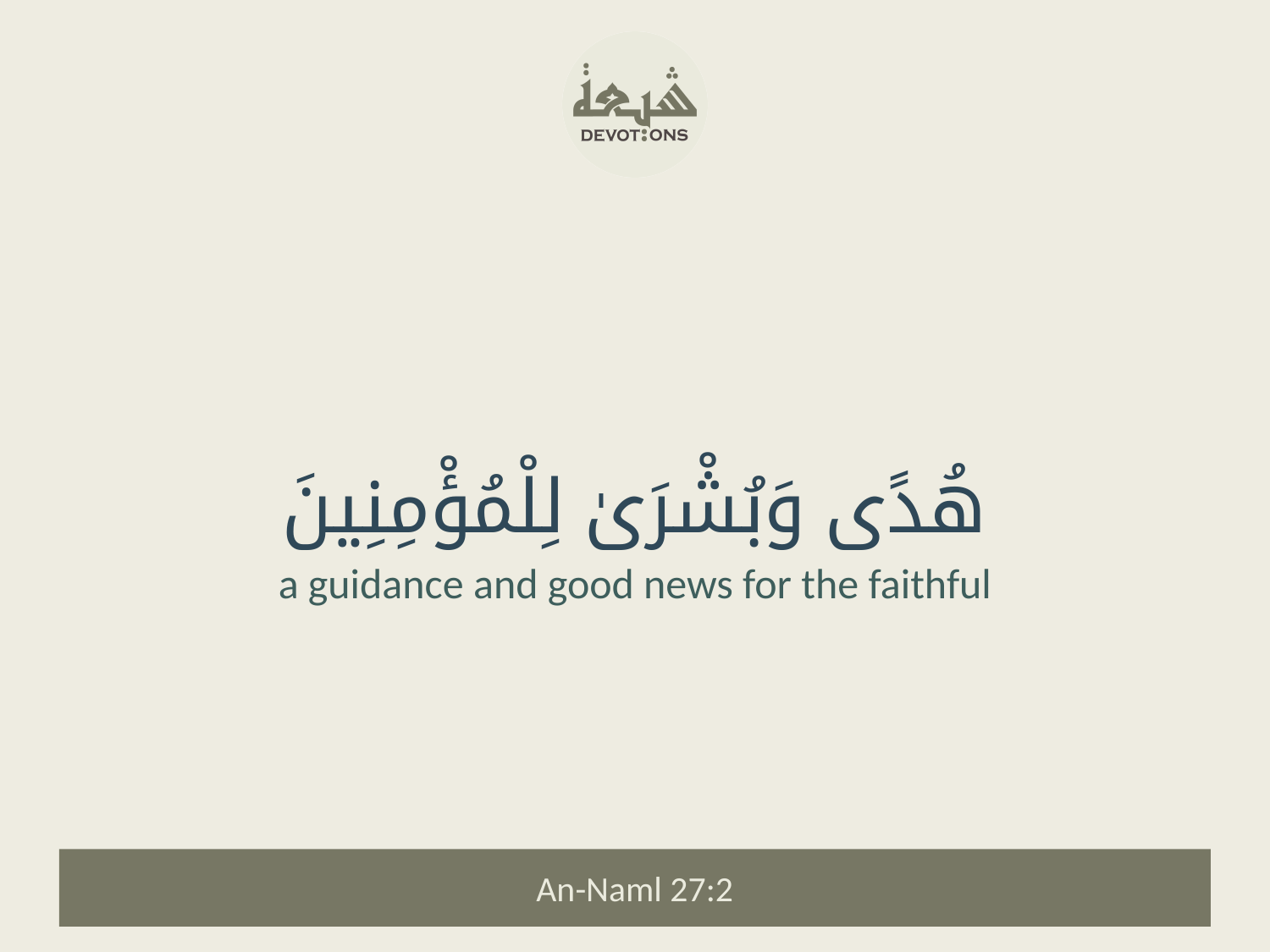

هُدًى وَبُشْرَىٰ لِلْمُؤْمِنِينَ
a guidance and good news for the faithful
An-Naml 27:2